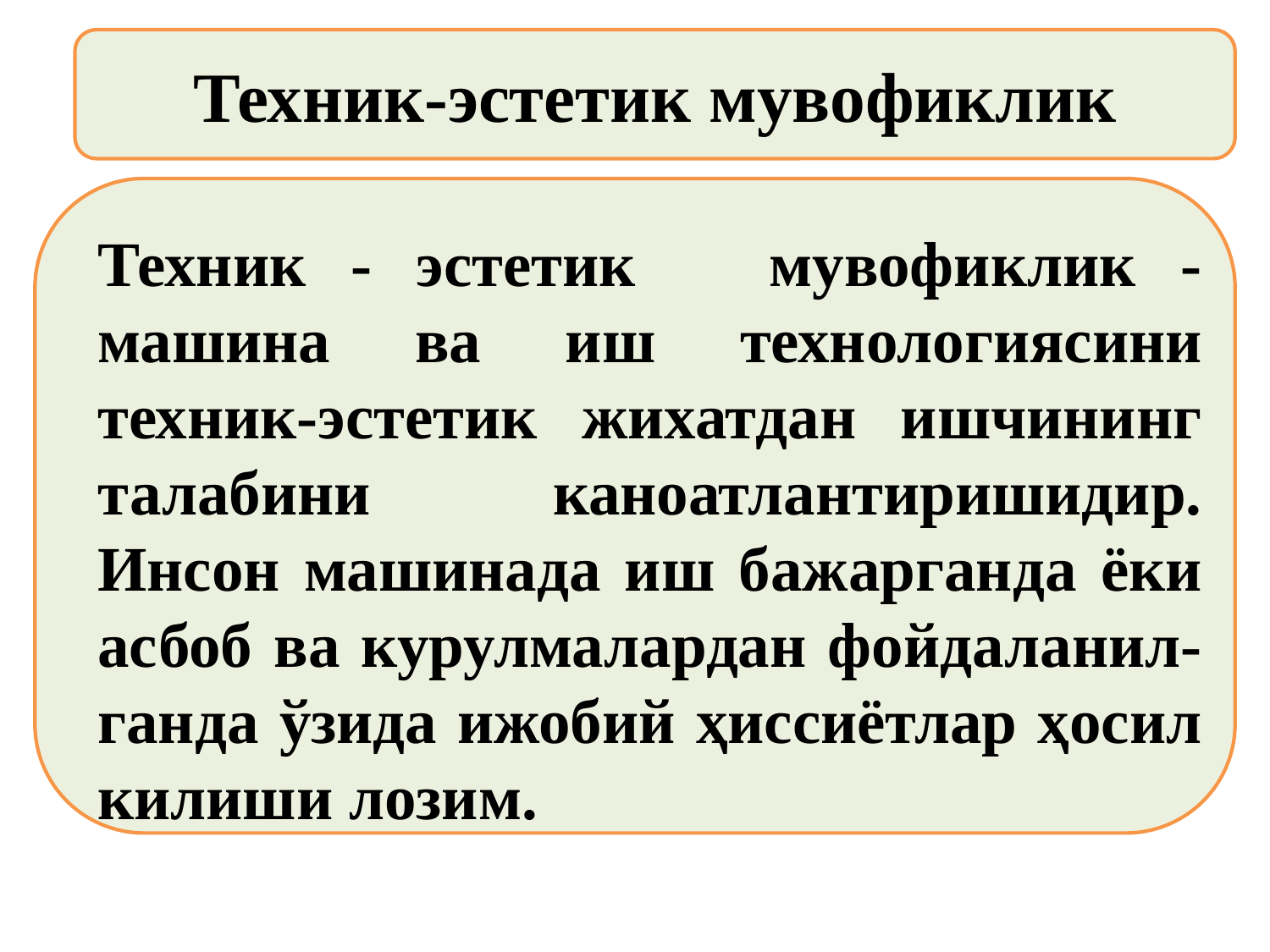

Техник-эстетик мувофиклик

Техник - эстетик   мувофиклик - машина ва иш технологиясини техник-эстетик жихатдан ишчининг талабини каноатлантиришидир. Инсон машинада иш бажарганда ёки асбоб ва курулмалардан фойдаланил- ганда ўзида ижобий ҳиссиётлар ҳосил килиши лозим.